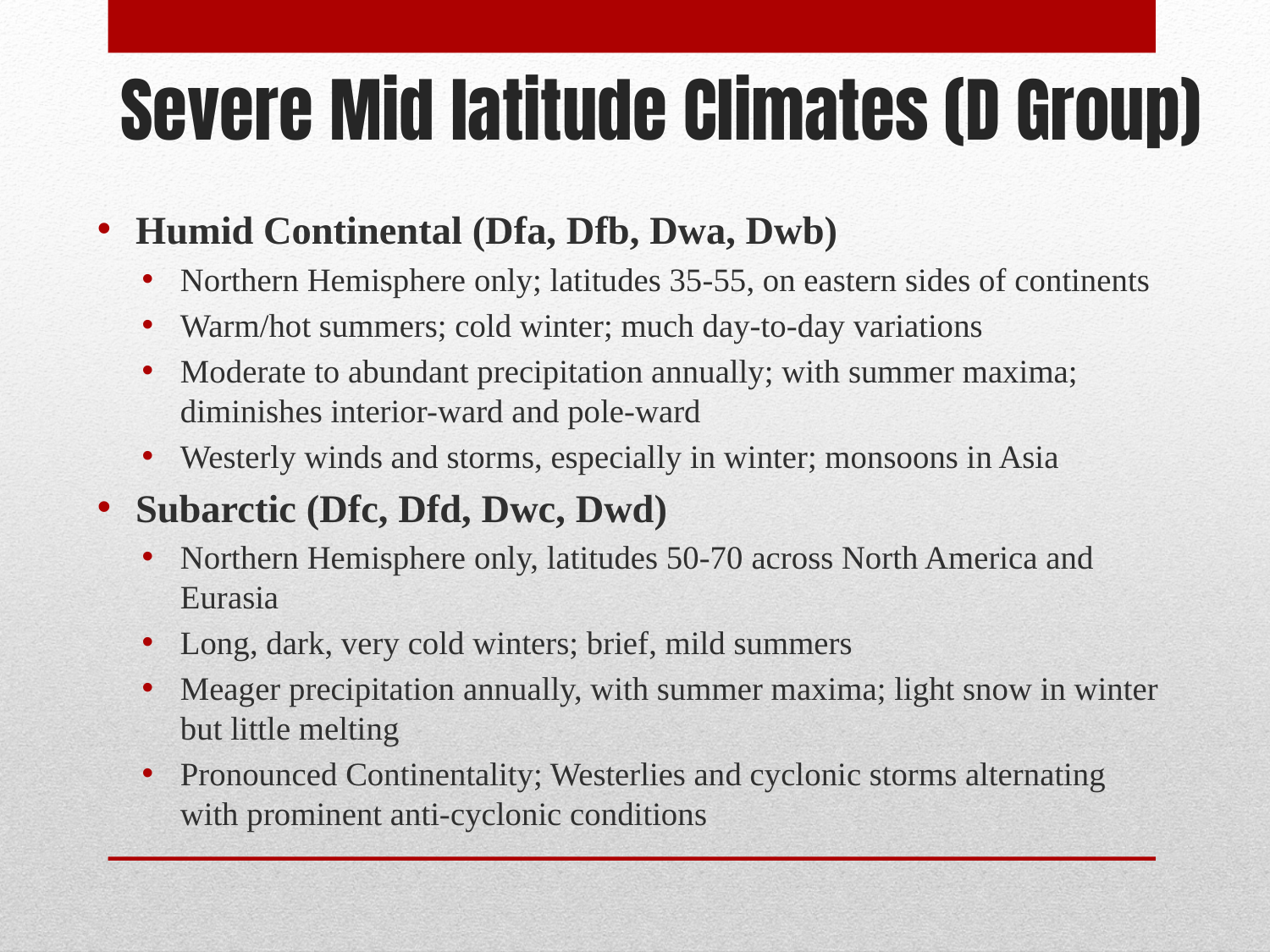

Severe Mid latitude Climates (D Group)
Humid Continental (Dfa, Dfb, Dwa, Dwb)
Northern Hemisphere only; latitudes 35-55, on eastern sides of continents
Warm/hot summers; cold winter; much day-to-day variations
Moderate to abundant precipitation annually; with summer maxima; diminishes interior-ward and pole-ward
Westerly winds and storms, especially in winter; monsoons in Asia
Subarctic (Dfc, Dfd, Dwc, Dwd)
Northern Hemisphere only, latitudes 50-70 across North America and Eurasia
Long, dark, very cold winters; brief, mild summers
Meager precipitation annually, with summer maxima; light snow in winter but little melting
Pronounced Continentality; Westerlies and cyclonic storms alternating with prominent anti-cyclonic conditions